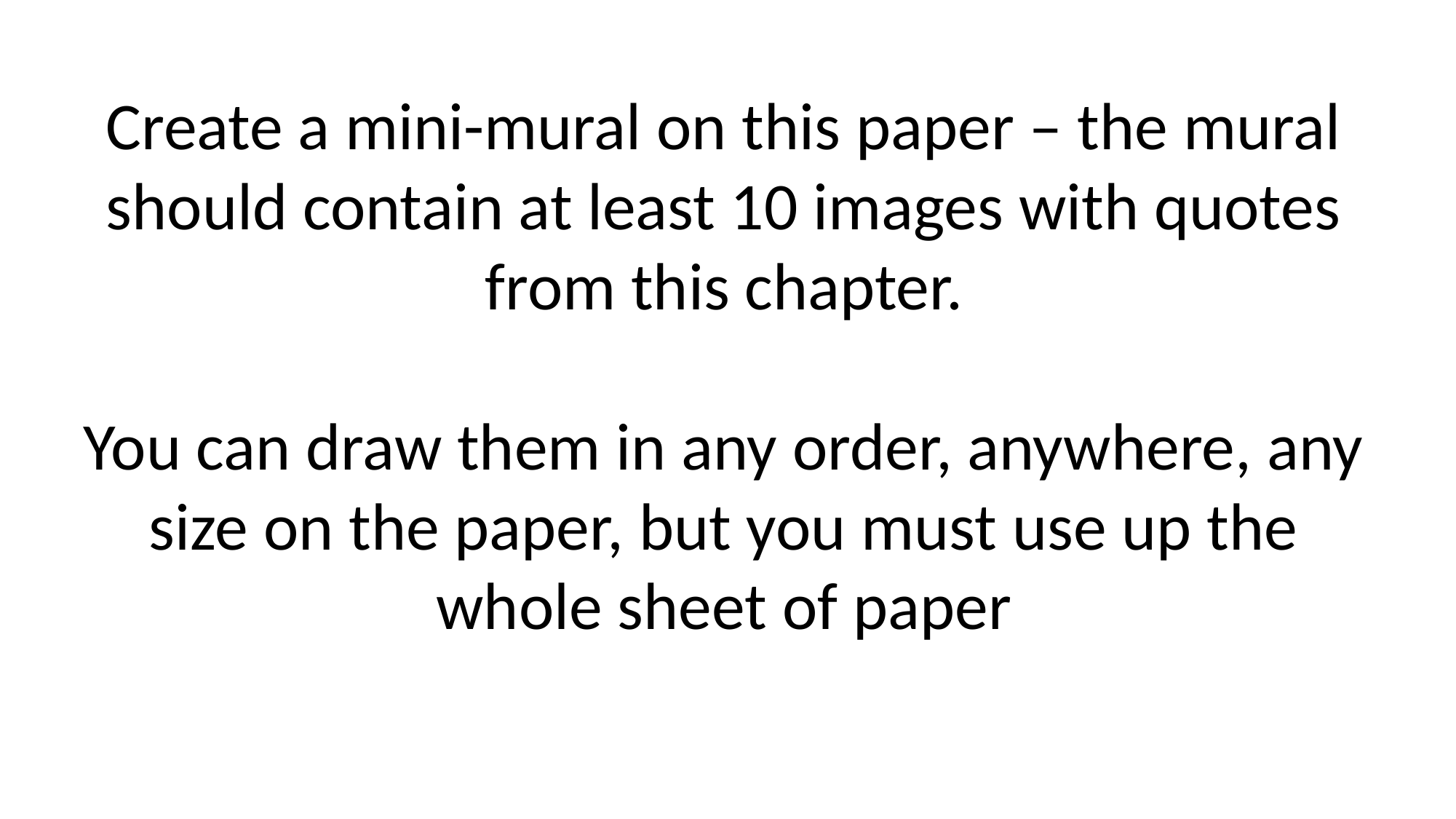

Create a mini-mural on this paper – the mural should contain at least 10 images with quotes from this chapter.

You can draw them in any order, anywhere, any size on the paper, but you must use up the whole sheet of paper